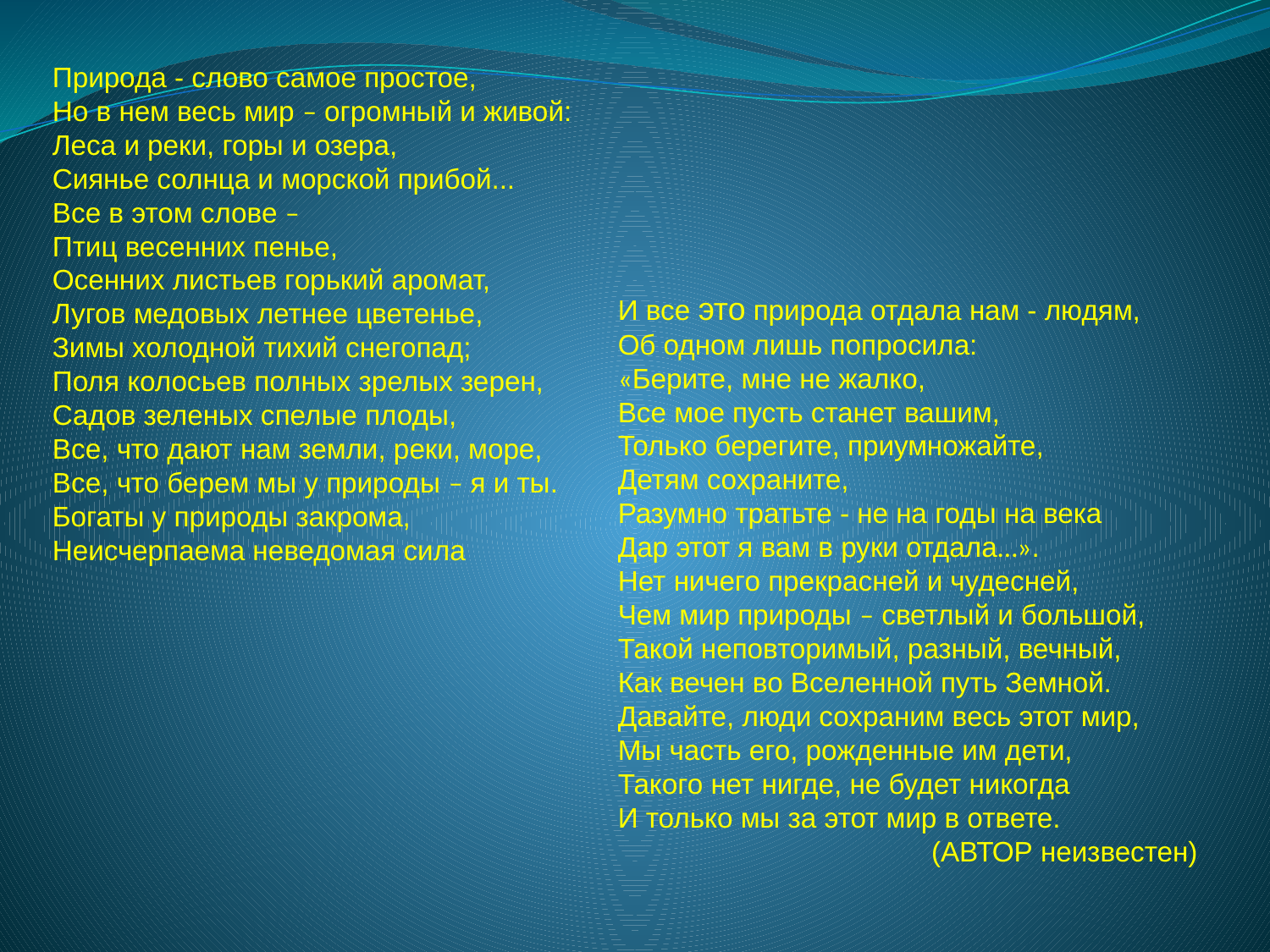

Природа - слово самое простое,
Но в нем весь мир – огромный и живой:
Леса и реки, горы и озера,
Сиянье солнца и морской прибой...
Все в этом слове –
Птиц весенних пенье,
Осенних листьев горький аромат,
Лугов медовых летнее цветенье,
Зимы холодной тихий снегопад;
Поля колосьев полных зрелых зерен,
Садов зеленых спелые плоды,
Все, что дают нам земли, реки, море,
Все, что берем мы у природы – я и ты.
Богаты у природы закрома,
Неисчерпаема неведомая сила
И все это природа отдала нам - людям,
Об одном лишь попросила:
«Берите, мне не жалко,
Все мое пусть станет вашим,
Только берегите, приумножайте,
Детям сохраните,
Разумно тратьте - не на годы на века
Дар этот я вам в руки отдала…».
Нет ничего прекрасней и чудесней,
Чем мир природы – светлый и большой,
Такой неповторимый, разный, вечный,
Как вечен во Вселенной путь Земной.
Давайте, люди сохраним весь этот мир,
Мы часть его, рожденные им дети,
Такого нет нигде, не будет никогда
И только мы за этот мир в ответе.
(АВТОР неизвестен)